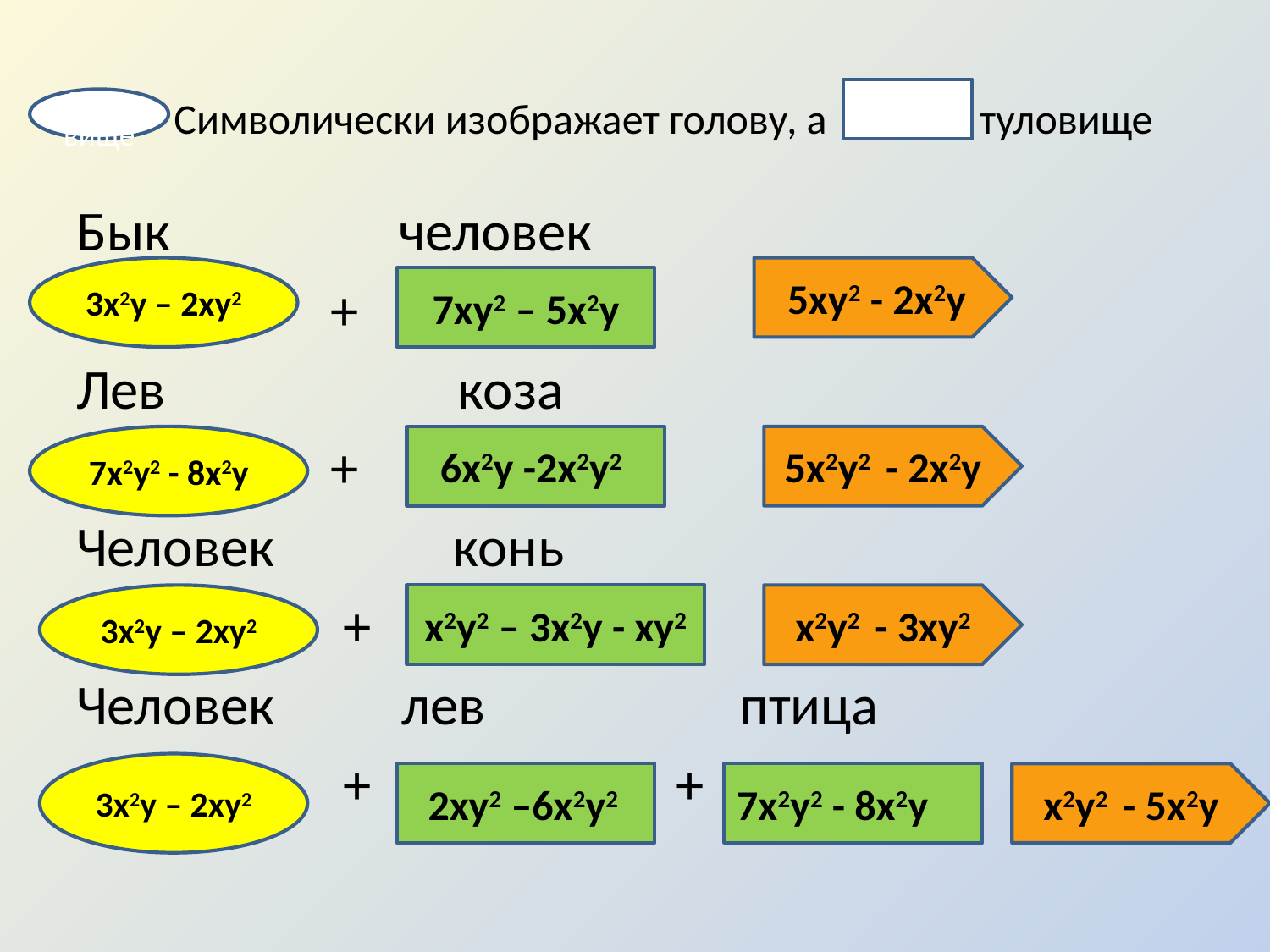

# Символически изображает голову, а                туловище

 туловище
Бык                  человек
                    +
Лев                       коза
                    +
Человек              конь
                     +
Человек          лев                    птица
                     +                        +
3х2у – 2ху2
 5ху2 - 2х2у
7ху2 – 5х2у
7х2у2 - 8х2у
6х2у -2х2у2
5х2у2  - 2х2у
3х2у – 2ху2
х2у2 – 3х2у - ху2
х2у2  - 3ху2
3х2у – 2ху2
2ху2 –6х2у2
7х2у2 - 8х2у
х2у2  - 5х2у